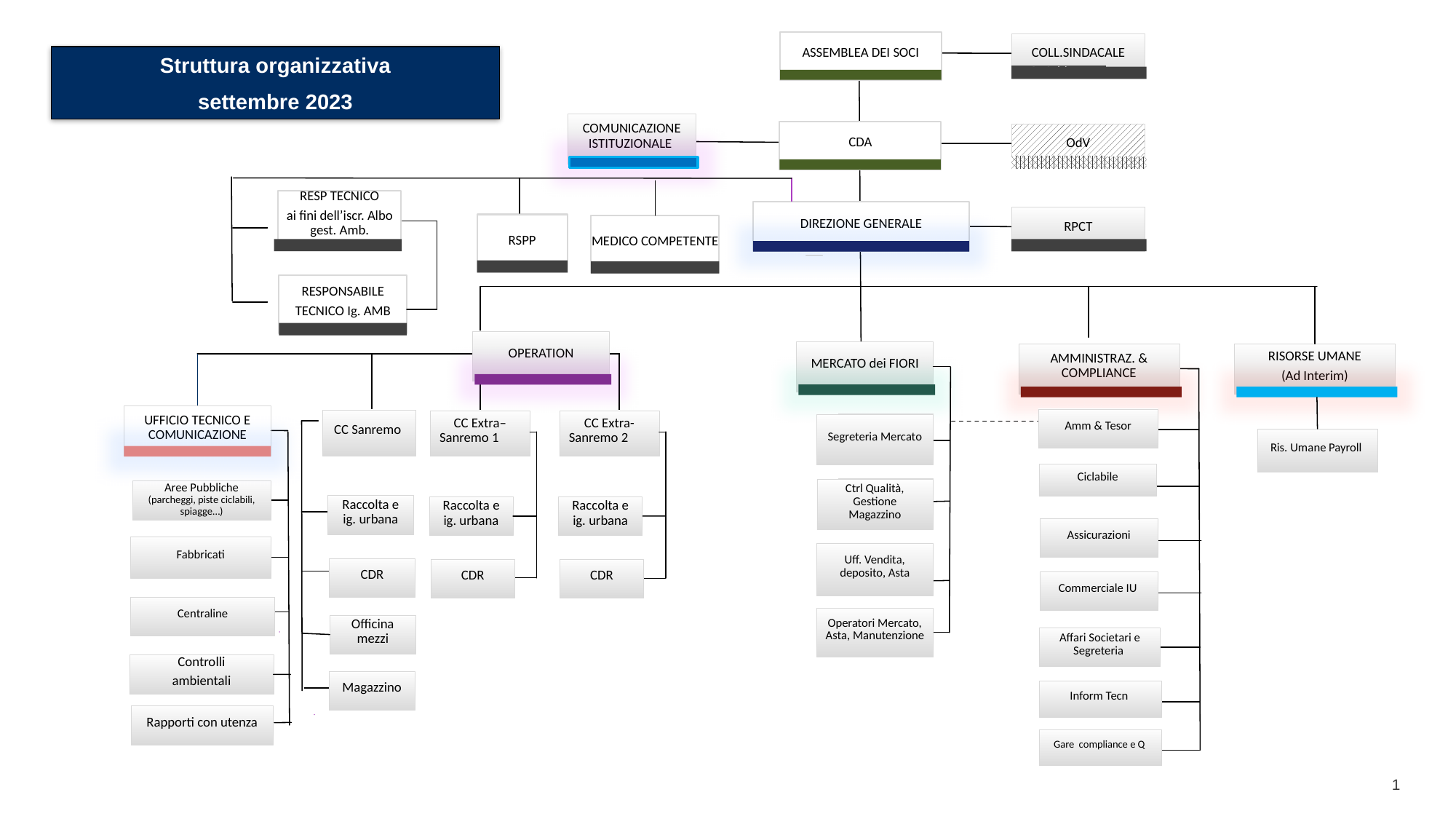

ASSEMBLEA DEI SOCI

COLL.SINDACALE
Struttura organizzativa
settembre 2023
G. Oddone

COMUNICAZIONE ISTITUZIONALE

CDA

OdV
Designato

RESP TECNICO
ai fini dell’iscr. Albo gest. Amb.

DIREZIONE GENERALE

RPCT
RSPP

MEDICO COMPETENTE

RESPONSABILE
TECNICO Ig. AMB

OPERATION

MERCATO dei FIORI

AMMINISTRAZ. & COMPLIANCE

RISORSE UMANE
(Ad Interim)

UFFICIO TECNICO E COMUNICAZIONE
Amm & Tesor
CC Sanremo
CC Extra–Sanremo 1
CC Extra-Sanremo 2
Segreteria Mercato
Segreteria Mercato
Ris. Umane Payroll

Ciclabile
Ctrl Qualità, Gestione Magazzino
Ctrl Qualità, Gestione Magazzino
Aree Pubbliche (parcheggi, piste ciclabili, spiagge…)
Raccolta e ig. urbana
Raccolta e ig. urbana
Raccolta e ig. urbana
Assicurazioni
Fabbricati
Uff. Vendita, deposito, Asta
CDR
CDR
CDR
Commerciale IU
Centraline
Operatori Mercato, Asta, Manutenzione
Officina mezzi
Affari Societari e Segreteria
Controlli
ambientali
Magazzino
Inform Tecn
Rapporti con utenza
Gare  compliance e Q